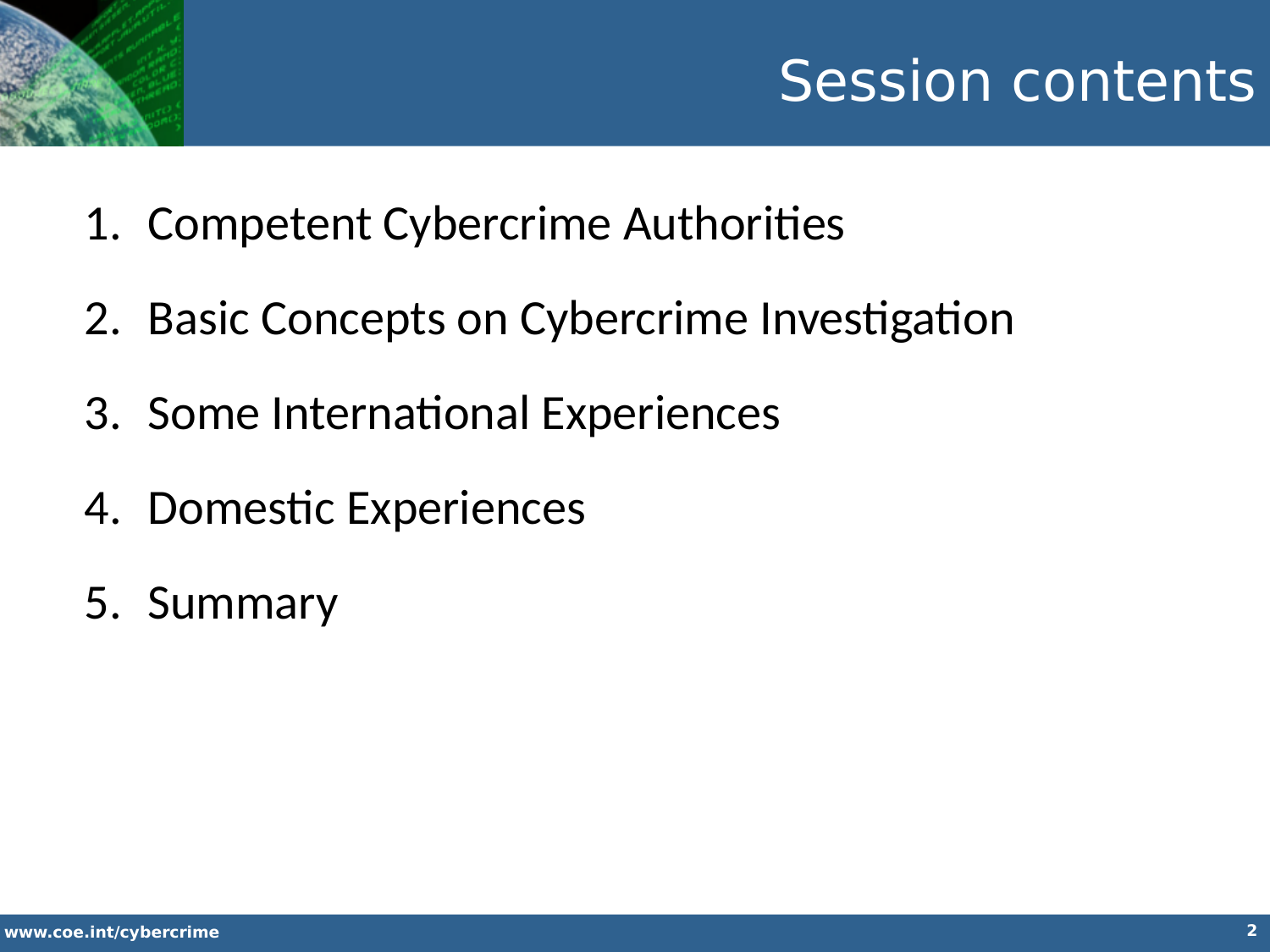

Session contents

Competent Cybercrime Authorities

Basic Concepts on Cybercrime Investigation

Some International Experiences

Domestic Experiences

Summary
2